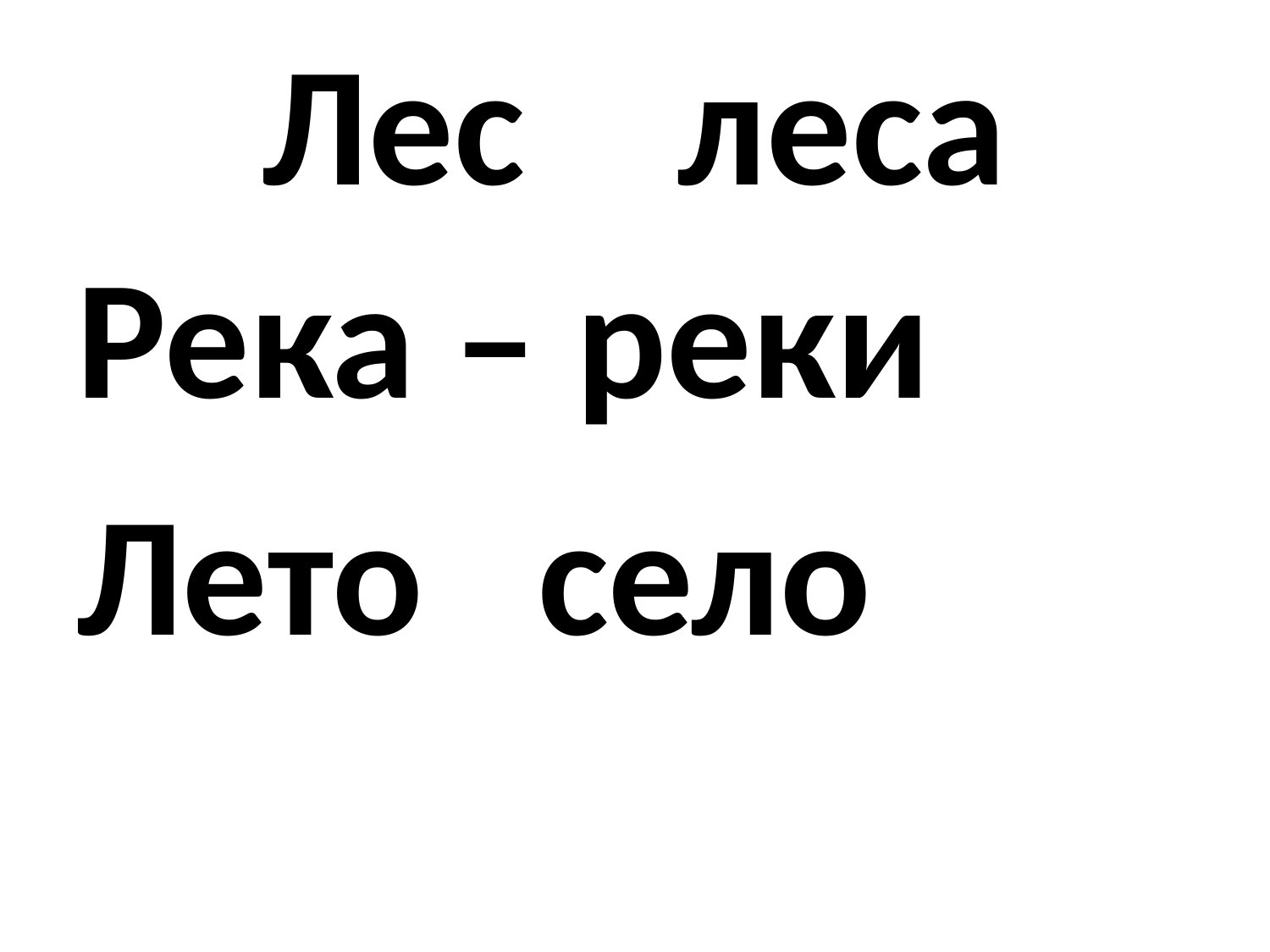

# Лес    леса
Река – реки
Лето   село